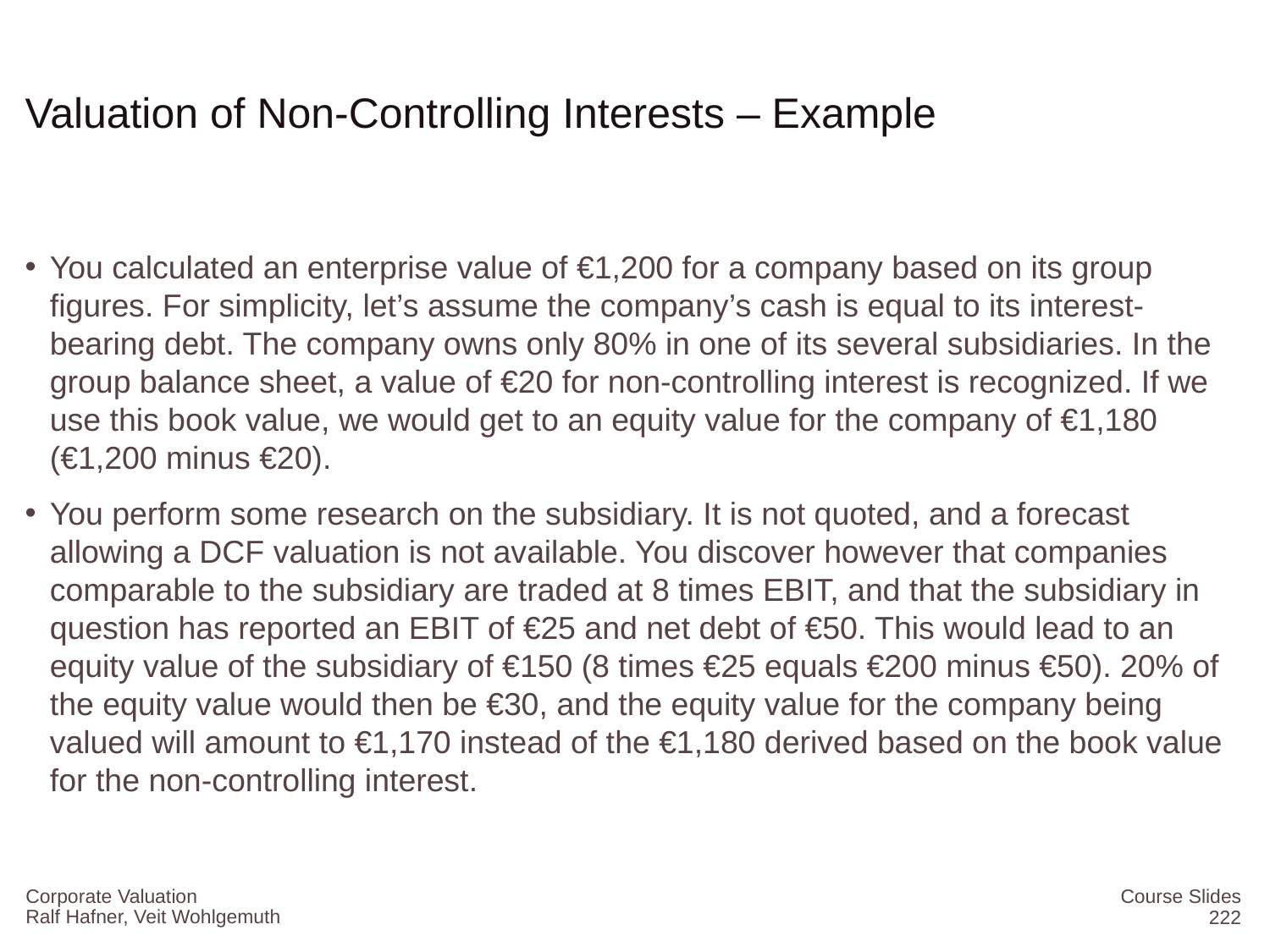

# Valuation of Non-Controlling Interests – Example
You calculated an enterprise value of €1,200 for a company based on its group figures. For simplicity, let’s assume the company’s cash is equal to its interest-bearing debt. The company owns only 80% in one of its several subsidiaries. In the group balance sheet, a value of €20 for non-controlling interest is recognized. If we use this book value, we would get to an equity value for the company of €1,180 (€1,200 minus €20).
You perform some research on the subsidiary. It is not quoted, and a forecast allowing a DCF valuation is not available. You discover however that companies comparable to the subsidiary are traded at 8 times EBIT, and that the subsidiary in question has reported an EBIT of €25 and net debt of €50. This would lead to an equity value of the subsidiary of €150 (8 times €25 equals €200 minus €50). 20% of the equity value would then be €30, and the equity value for the company being valued will amount to €1,170 instead of the €1,180 derived based on the book value for the non-controlling interest.

Corporate Valuation
Course Slides
222